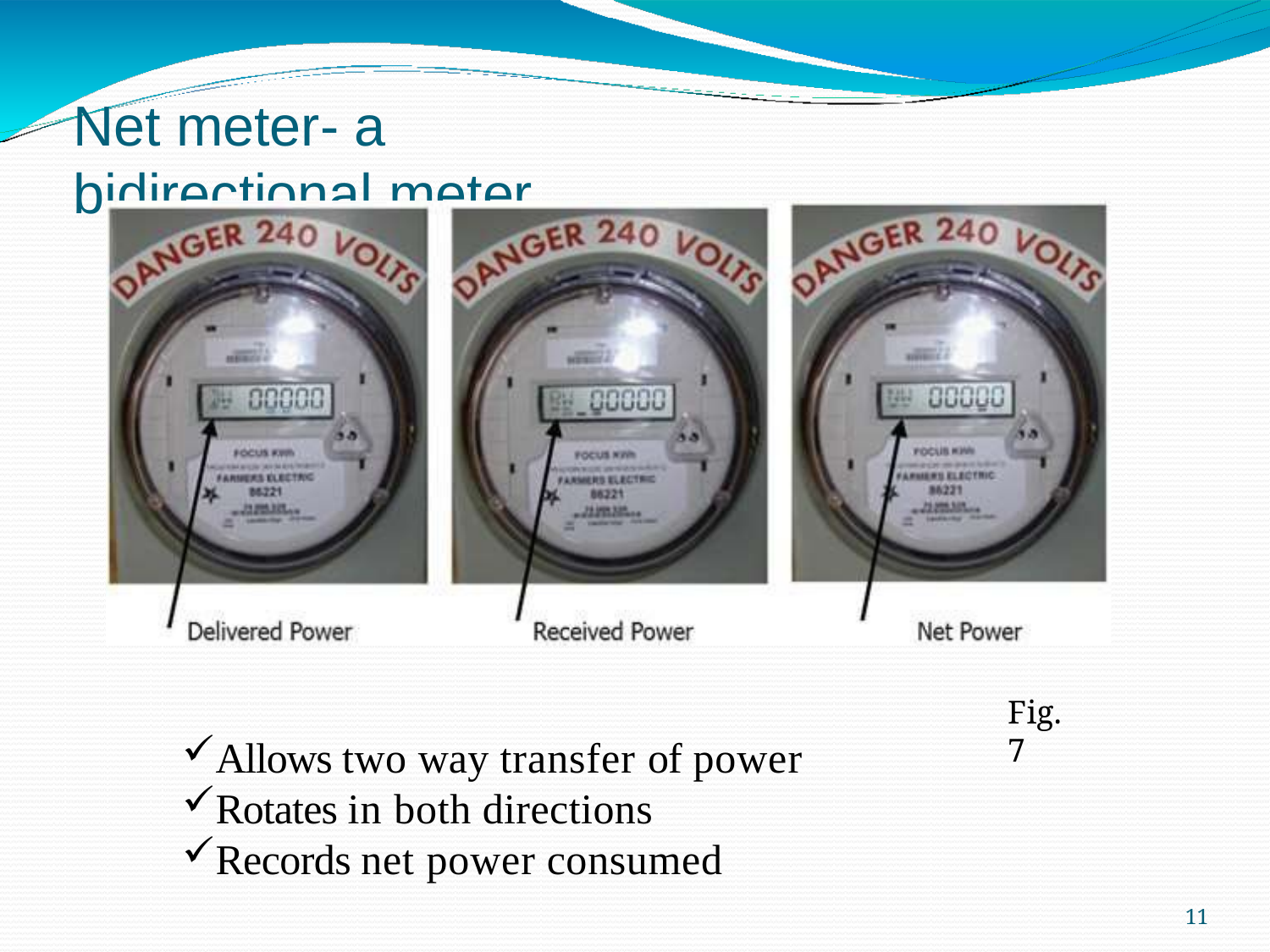

# Net meter- a bidirectional meter

Fig.7
Allows two way transfer of power
Rotates in both directions
Records net power consumed
11